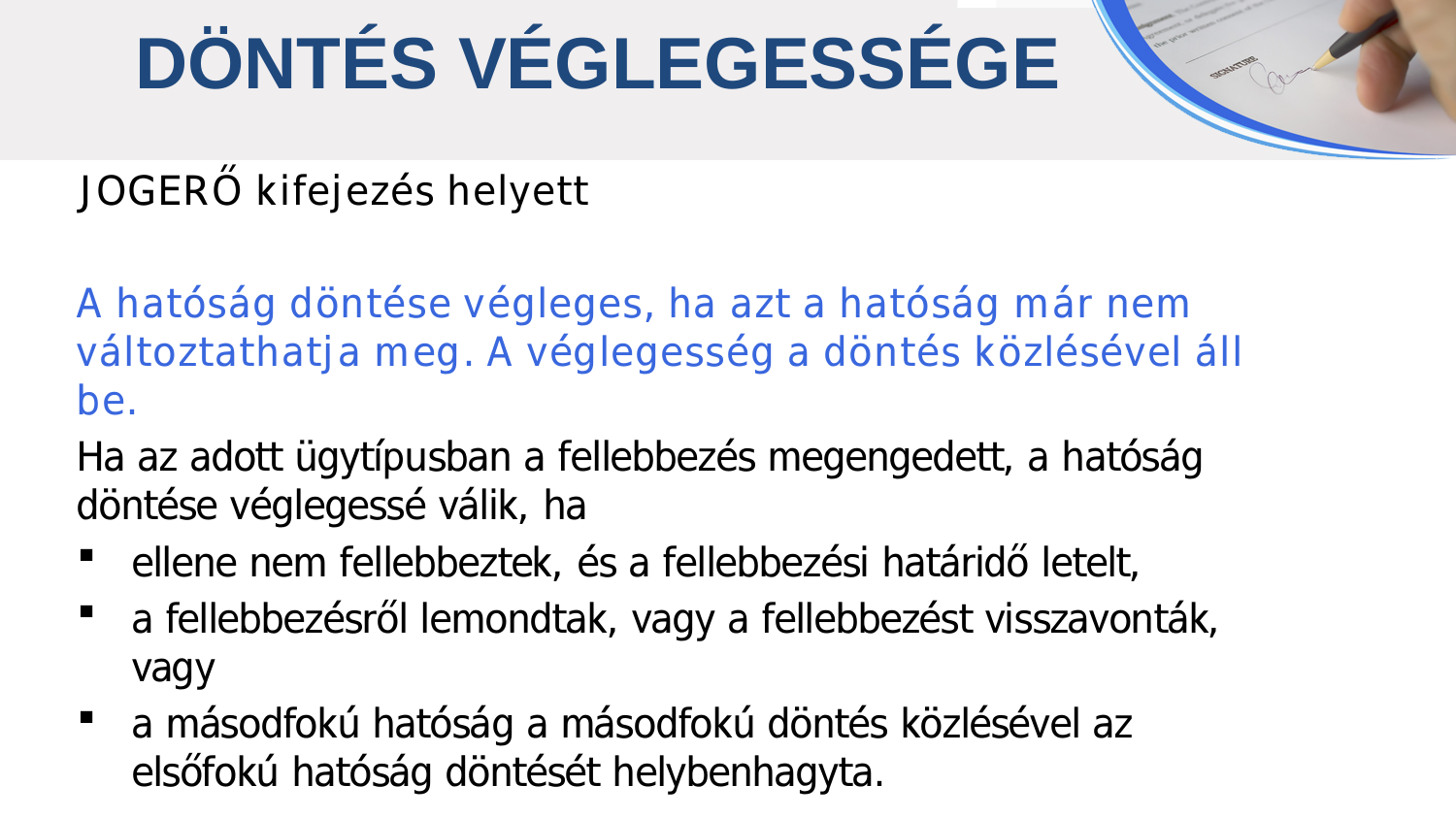

DÖNTÉS VÉGLEGESSÉGE

JOGERŐ kifejezés helyett

A hatóság döntése végleges, ha azt a hatóság már nem változtathatja meg. A véglegesség a döntés közlésével áll be.
Ha az adott ügytípusban a fellebbezés megengedett, a hatóság döntése véglegessé válik, ha
ellene nem fellebbeztek, és a fellebbezési határidő letelt,
a fellebbezésről lemondtak, vagy a fellebbezést visszavonták, vagy
a másodfokú hatóság a másodfokú döntés közlésével az elsőfokú hatóság döntését helybenhagyta.